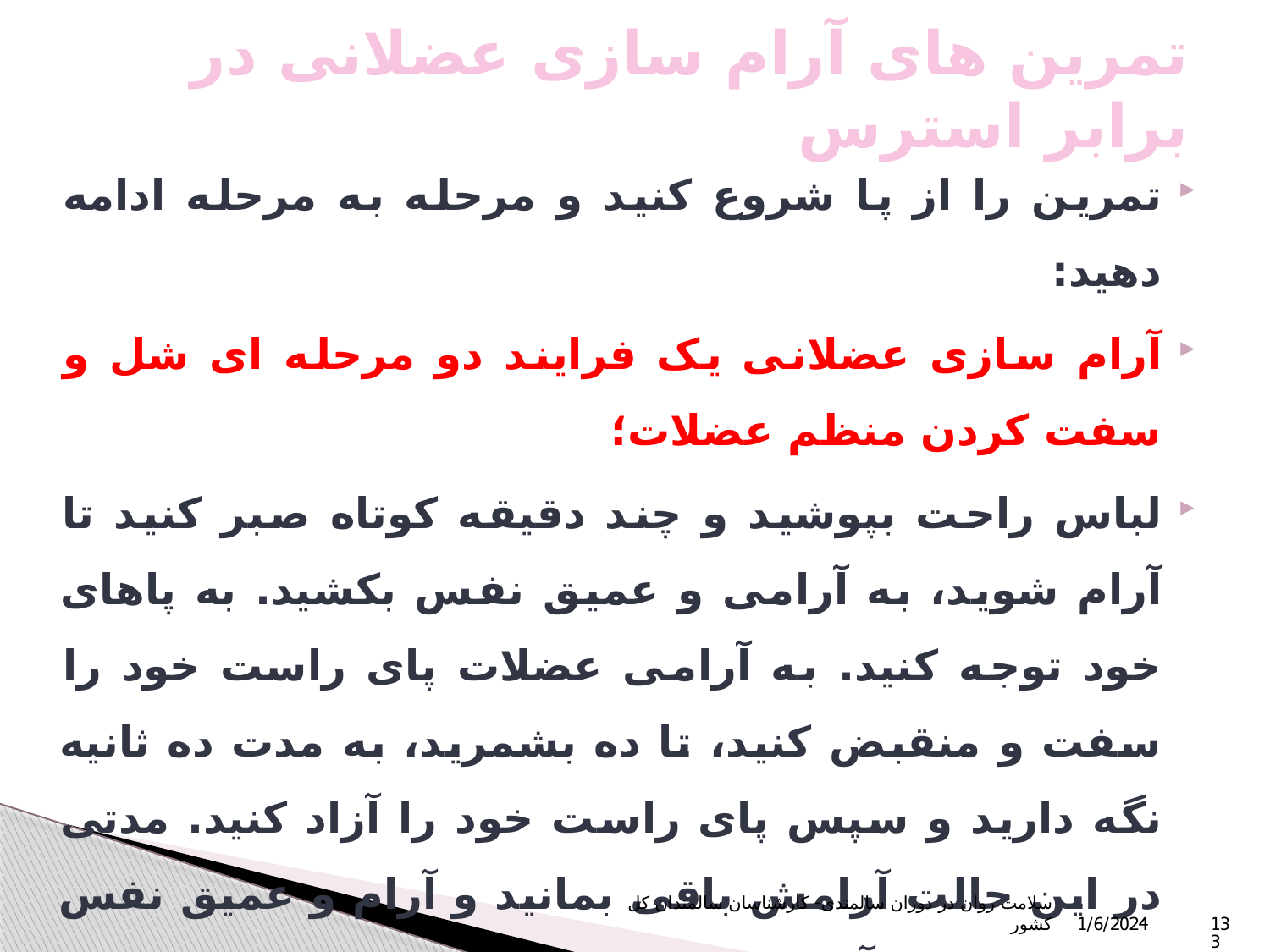

# تمرین های آرام سازی عضلانی در برابر استرس
تمرین را از پا شروع کنید و مرحله به مرحله ادامه دهید:
آرام سازی عضلانی یک فرایند دو مرحله ای شل و سفت کردن منظم عضلات؛
لباس راحت بپوشید و چند دقیقه کوتاه صبر کنید تا آرام شوید، به آرامی و عمیق نفس بکشید. به پاهای خود توجه کنید. به آرامی عضلات پای راست خود را سفت و منقبض کنید، تا ده بشمرید، به مدت ده ثانیه نگه دارید و سپس پای راست خود را آزاد کنید. مدتی در این حالت آرامش باقی بمانید و آرام و عمیق نفس بکشید. وقتی آماده بودید، مراحل قبل را برای انقباض و آزادسازی پای چپ خود انجام دهید. سپس برای قسمت های بالایی بدن خود مانند دست ها هم اقدام کنید.
سلامت روان در دوران سالمندی- کارشناسان سالمندان کل کشور
1/6/2024
133